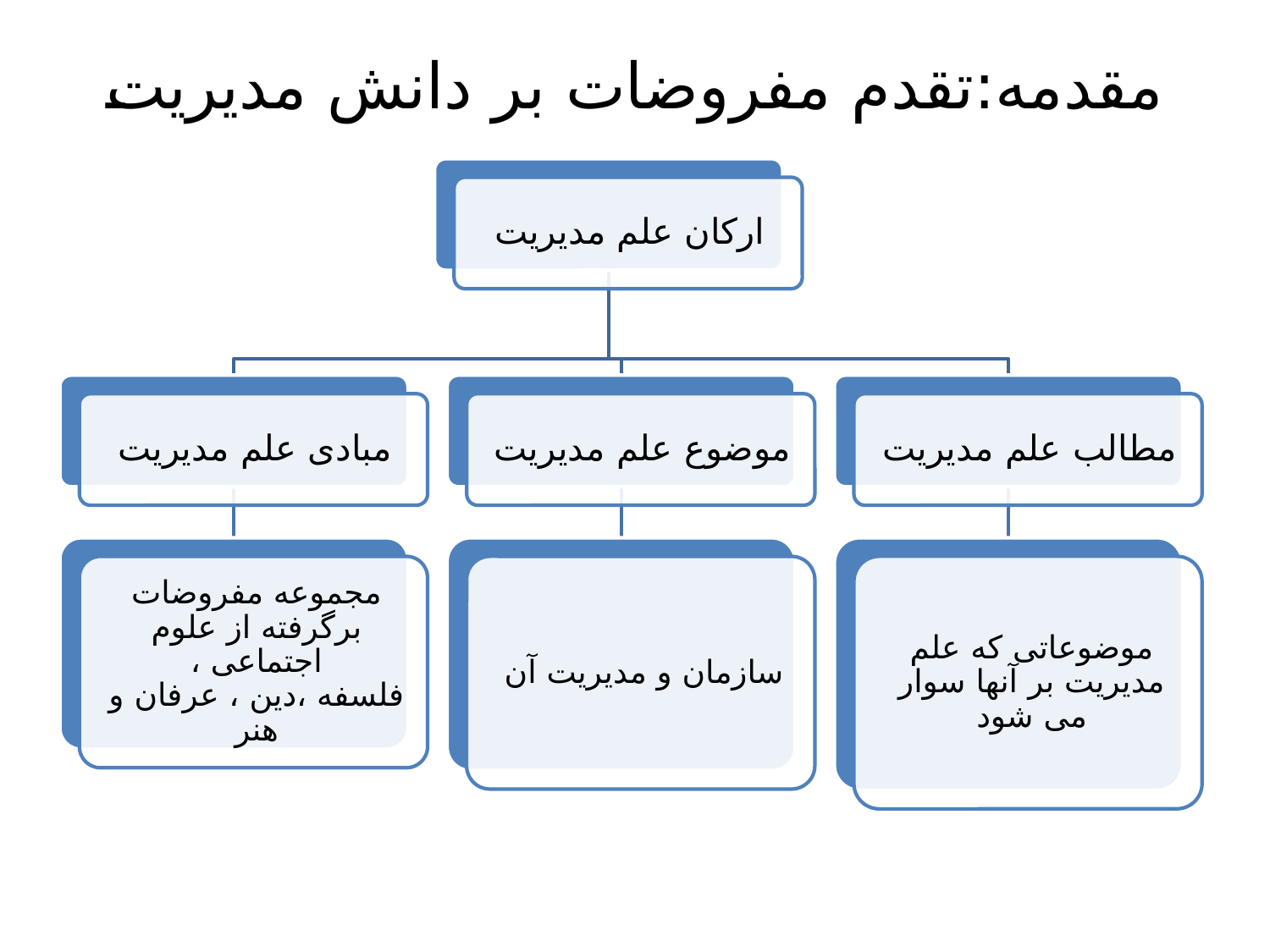

# مقدمه:تقدم مفروضات بر دانش مدیریت
ارکان علم مدیریت
مبادی علم مدیریت
مجموعه مفروضات برگرفته از علوم اجتماعی ، فلسفه ،دین ، عرفان و هنر
موضوع علم مدیریت
سازمان و مدیریت آن
مطالب علم مدیریت
موضوعاتی که علم مدیریت بر آنها سوار می شود